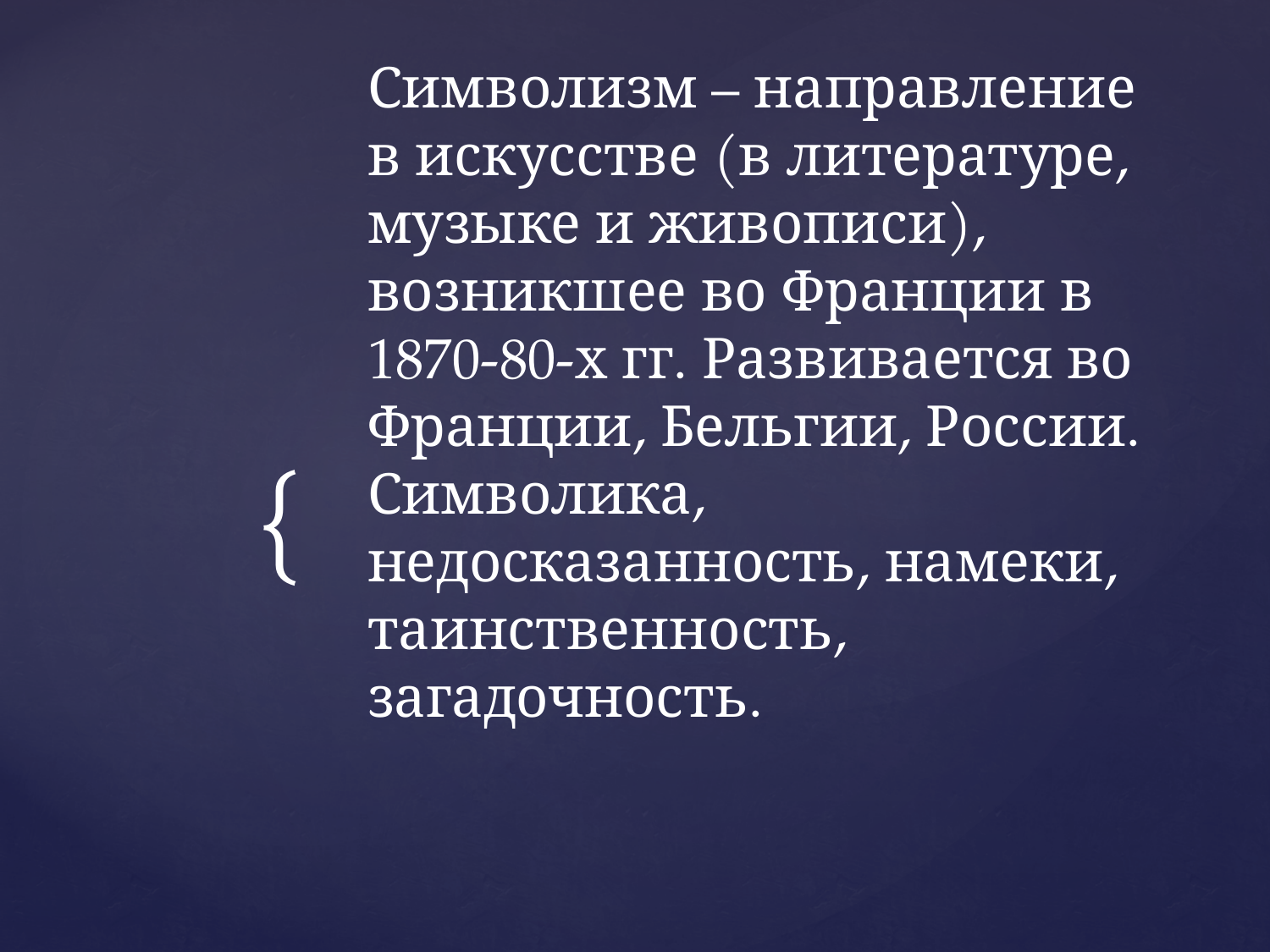

# Символизм – направление в искусстве (в литературе, музыке и живописи), возникшее во Франции в 1870-80-х гг. Развивается во Франции, Бельгии, России. Символика, недосказанность, намеки, таинственность, загадочность.